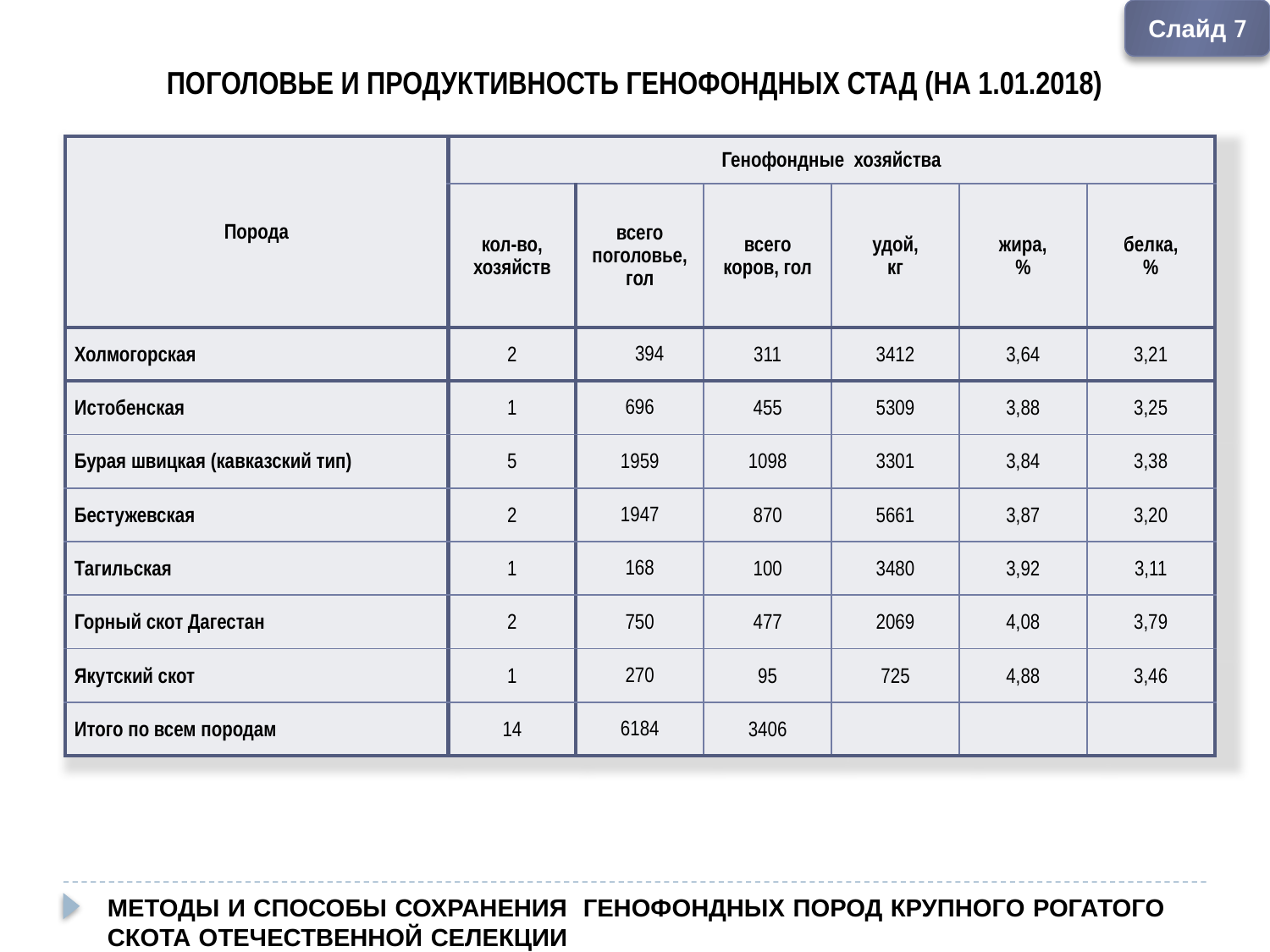

Слайд 7
Поголовье и продуктивность генофондных стад (на 1.01.2018)
| Порода | Генофондные хозяйства |  |  |  |  |  |
| --- | --- | --- | --- | --- | --- | --- |
|  | кол-во, хозяйств | всего поголовье, гол | всего коров, гол | удой, кг | жира, % | белка, % |
| Холмогорская | 2 | 394 | 311 | 3412 | 3,64 | 3,21 |
| Истобенская | 1 | 696 | 455 | 5309 | 3,88 | 3,25 |
| Бурая швицкая (кавказский тип) | 5 | 1959 | 1098 | 3301 | 3,84 | 3,38 |
| Бестужевская | 2 | 1947 | 870 | 5661 | 3,87 | 3,20 |
| Тагильская | 1 | 168 | 100 | 3480 | 3,92 | 3,11 |
| Горный скот Дагестан | 2 | 750 | 477 | 2069 | 4,08 | 3,79 |
| Якутский скот | 1 | 270 | 95 | 725 | 4,88 | 3,46 |
| Итого по всем породам | 14 | 6184 | 3406 |  |  |  |
Методы и способы сохранения  генофондных пород крупного рогатого скота отечественной селекции